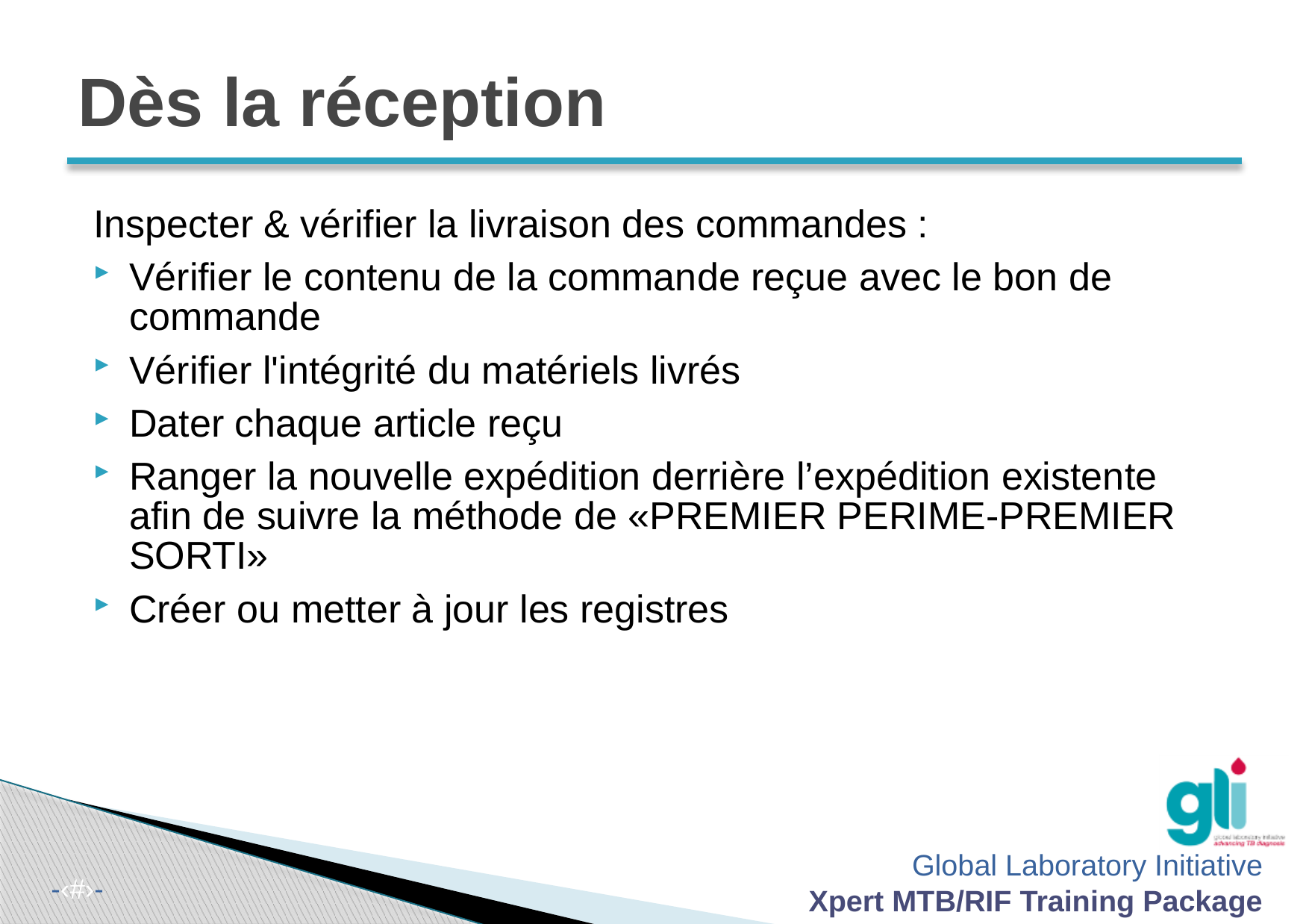

# Dès la réception
Inspecter & vérifier la livraison des commandes :
Vérifier le contenu de la commande reçue avec le bon de commande
Vérifier l'intégrité du matériels livrés
Dater chaque article reçu
Ranger la nouvelle expédition derrière l’expédition existente afin de suivre la méthode de «PREMIER PERIME-PREMIER SORTI»
Créer ou metter à jour les registres